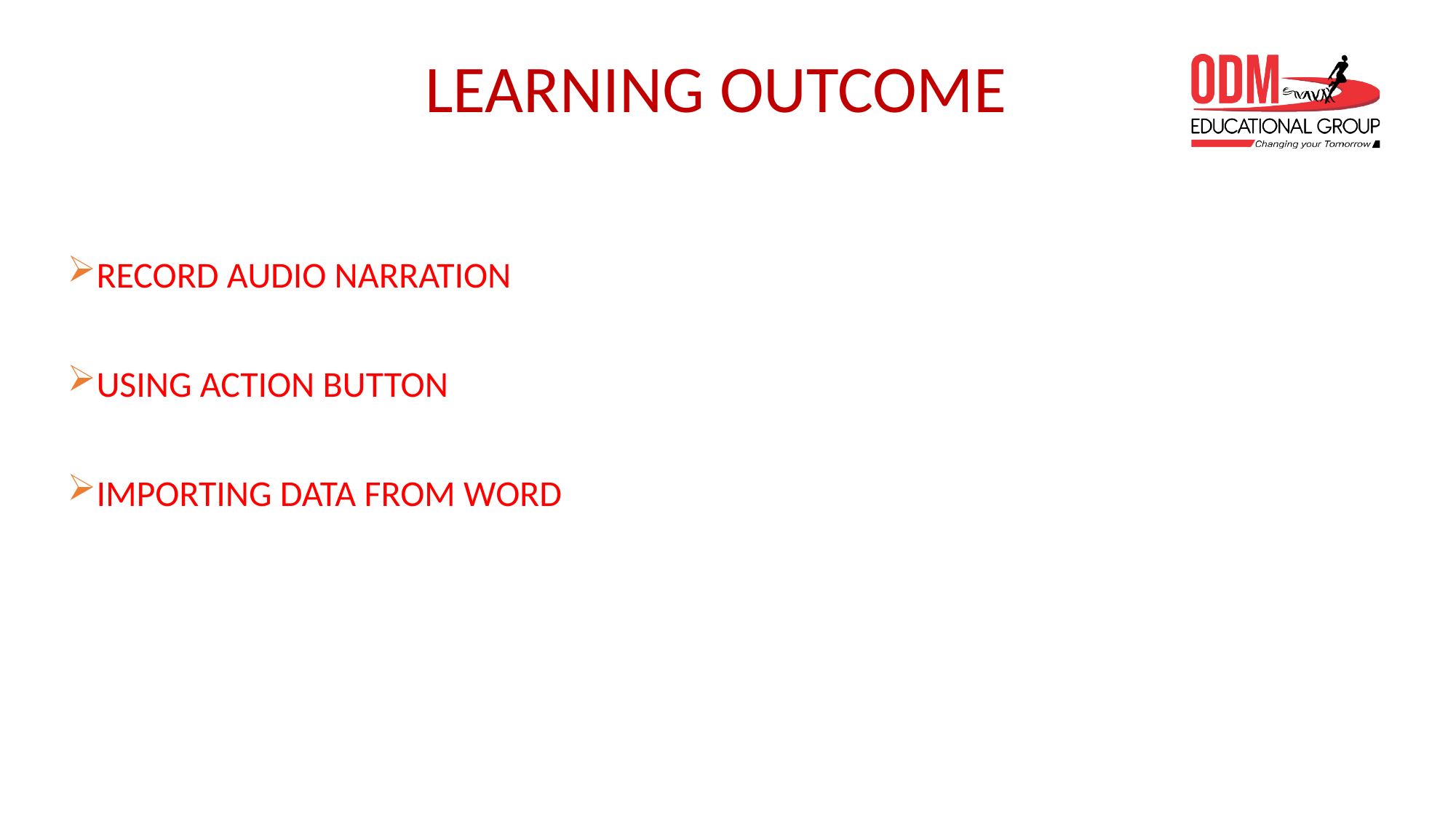

# LEARNING OUTCOME

RECORD AUDIO NARRATION
USING ACTION BUTTON
IMPORTING DATA FROM WORD